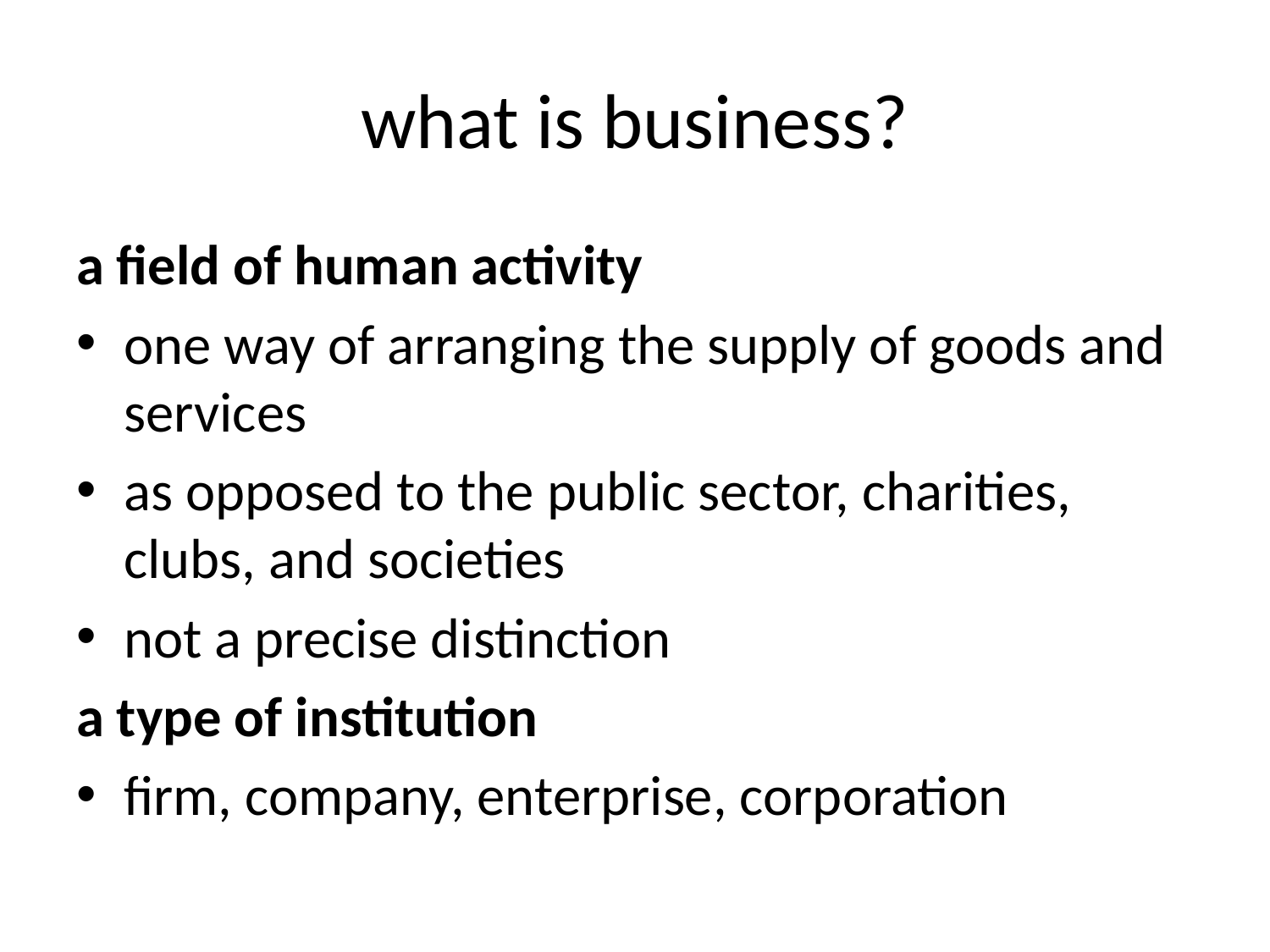

# what is business?
a field of human activity
one way of arranging the supply of goods and services
as opposed to the public sector, charities, clubs, and societies
not a precise distinction
a type of institution
firm, company, enterprise, corporation